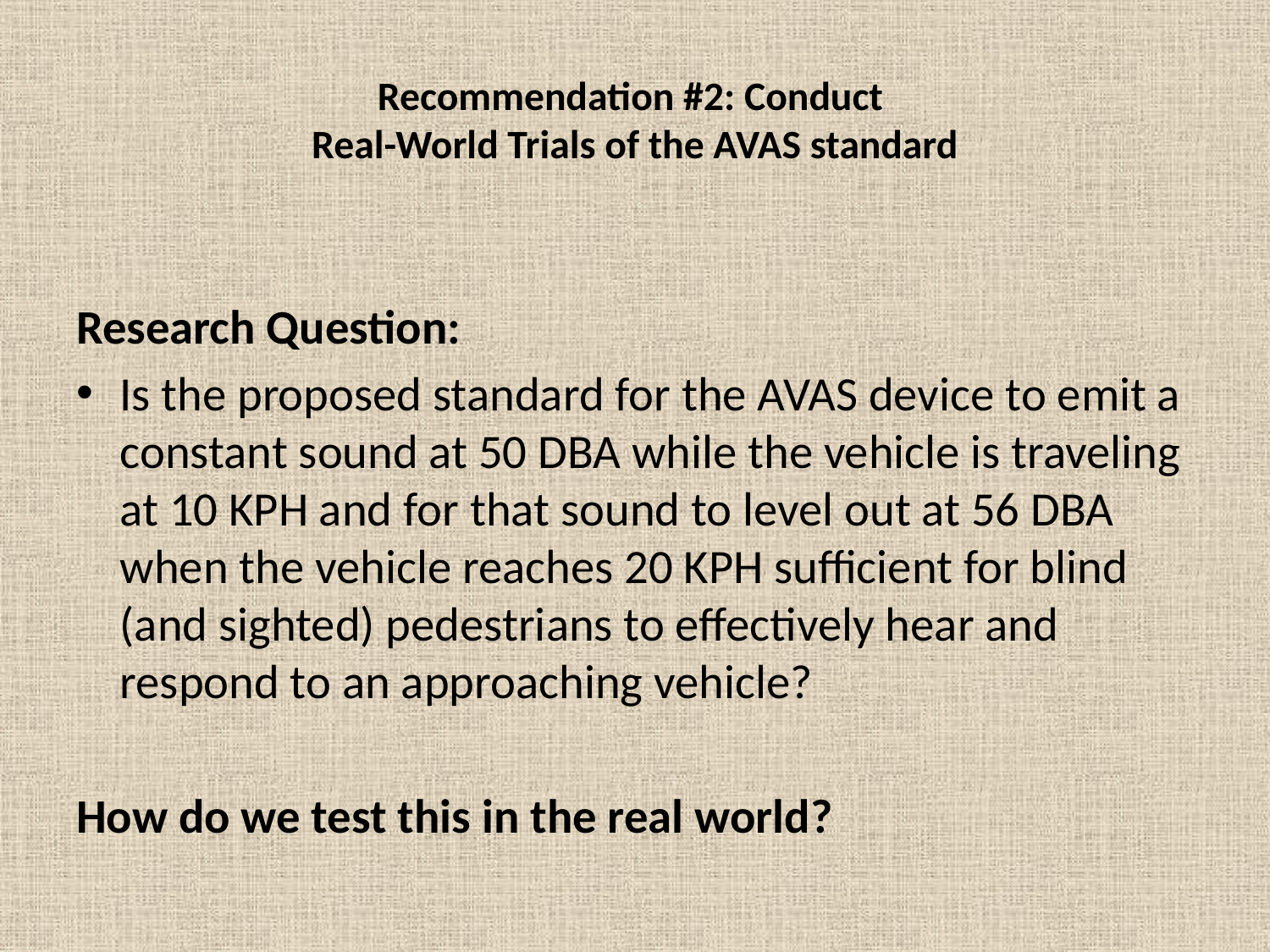

# Recommendation #2: Conduct Real-World Trials of the AVAS standard

Research Question:
Is the proposed standard for the AVAS device to emit a constant sound at 50 DBA while the vehicle is traveling at 10 KPH and for that sound to level out at 56 DBA when the vehicle reaches 20 KPH sufficient for blind (and sighted) pedestrians to effectively hear and respond to an approaching vehicle?

How do we test this in the real world?